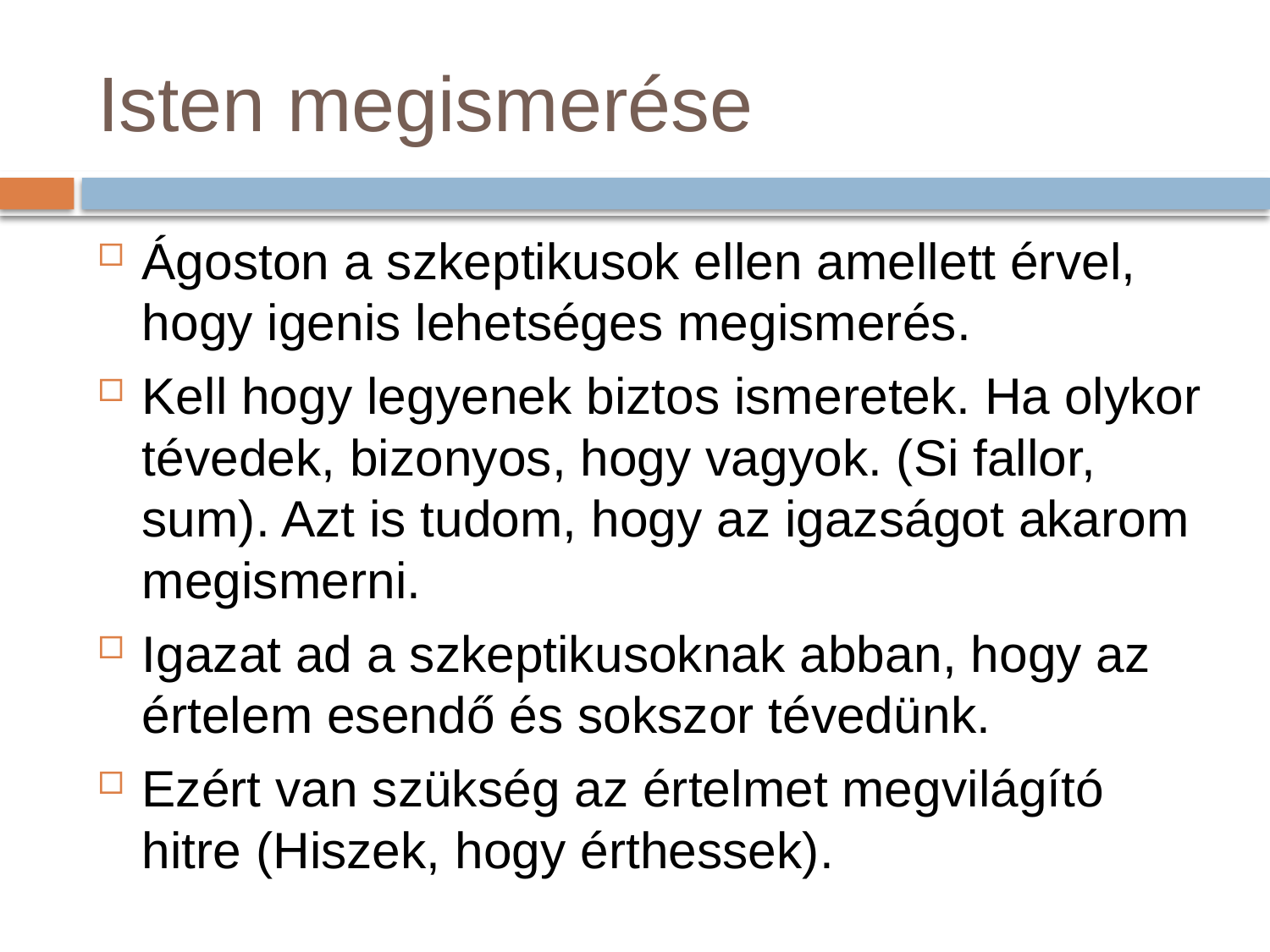

# Isten megismerése
Ágoston a szkeptikusok ellen amellett érvel, hogy igenis lehetséges megismerés.
Kell hogy legyenek biztos ismeretek. Ha olykor tévedek, bizonyos, hogy vagyok. (Si fallor, sum). Azt is tudom, hogy az igazságot akarom megismerni.
Igazat ad a szkeptikusoknak abban, hogy az értelem esendő és sokszor tévedünk.
Ezért van szükség az értelmet megvilágító hitre (Hiszek, hogy érthessek).